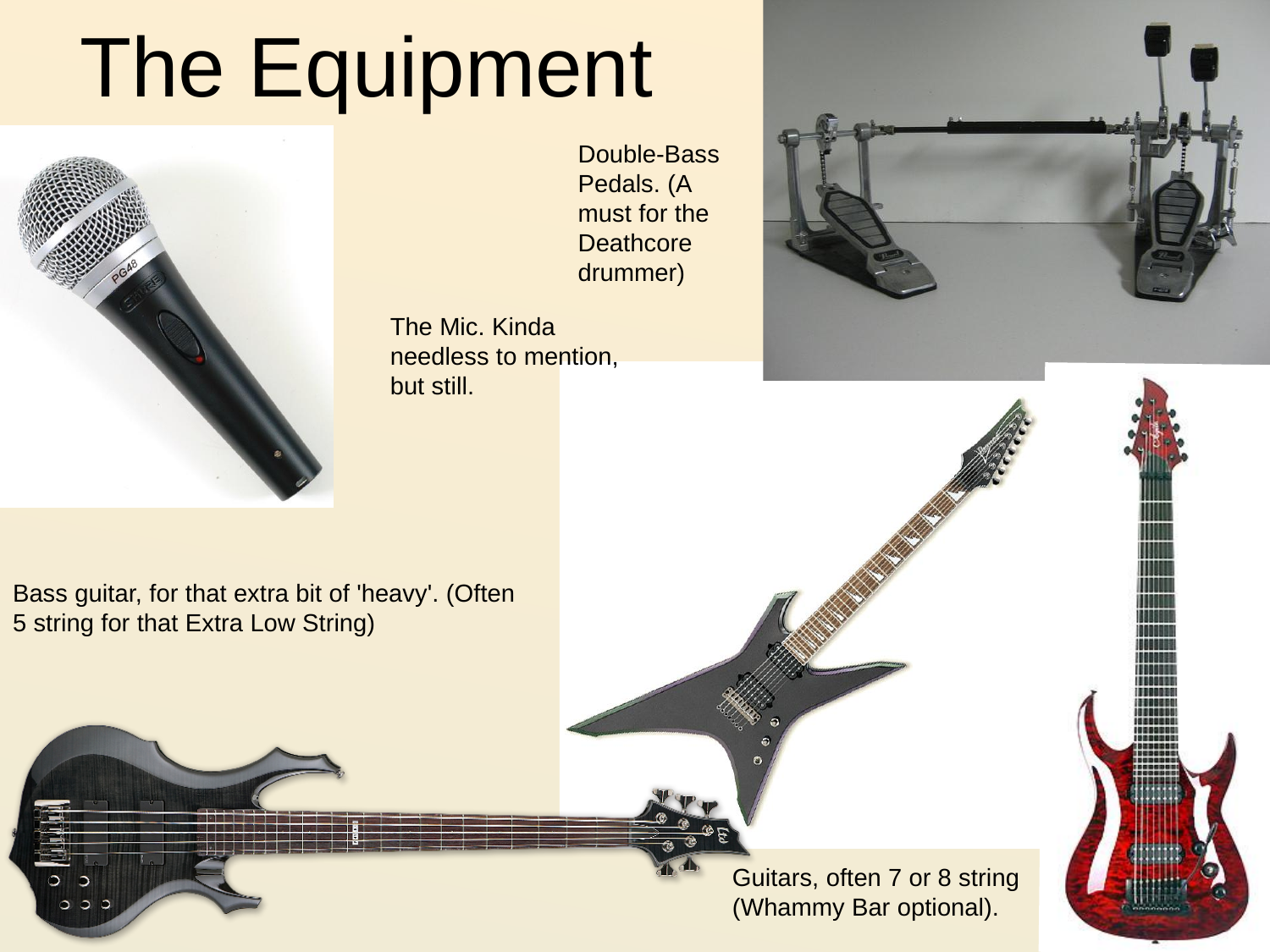

# The Equipment

Double-Bass Pedals. (A must for the Deathcore drummer)
The Mic. Kinda needless to mention, but still.

Bass guitar, for that extra bit of 'heavy'. (Often 5 string for that Extra Low String)

Guitars, often 7 or 8 string (Whammy Bar optional).